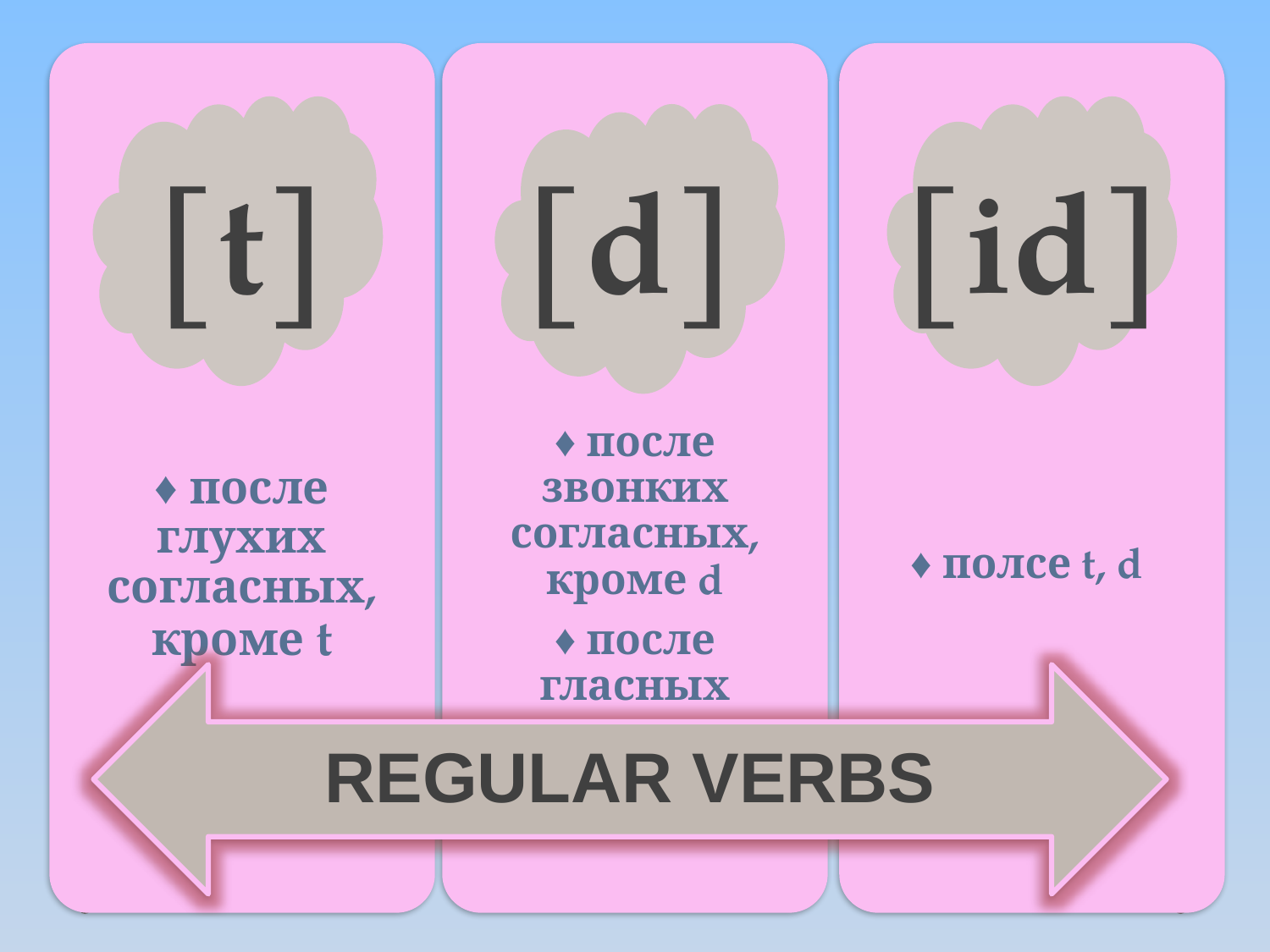

♦ после глухих согласных, кроме t
♦ после звонких согласных, кроме d
♦ после гласных
♦ полсе t, d
[id]
[t]
[d]
REGULAR VERBS